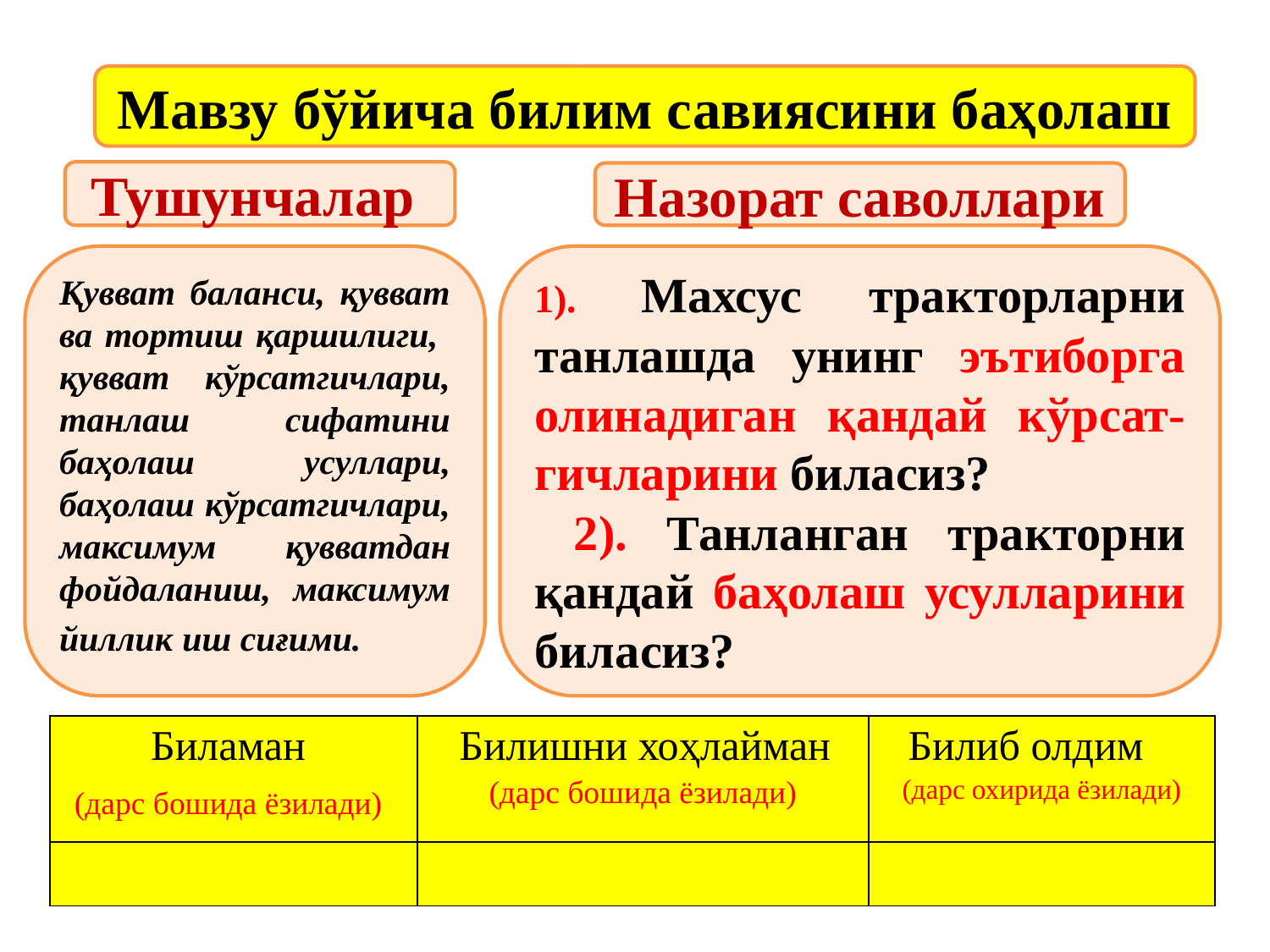

Мавзу бўйича билим савиясини баҳолаш
Тушунчалар
Назорат саволлари

Қувват баланси, қувват ва тортиш қаршилиги,  қувват кўрсатгичлари, танлаш сифатини баҳолаш усуллари, баҳолаш кўрсатгичлари, максимум қувватдан фойдаланиш, максимум йиллик иш сиғими.

.
1). Махсус тракторларни танлашда унинг эътиборга олинадиган қандай кўрсат-гичларини биласиз?
 2). Танланган тракторни қандай баҳолаш усулларини биласиз?
| Биламан (дарс бошида ёзилади) | Билишни хоҳлайман (дарс бошида ёзилади) | Билиб олдим (дарс охирида ёзилади) |
| --- | --- | --- |
|  |  |  |